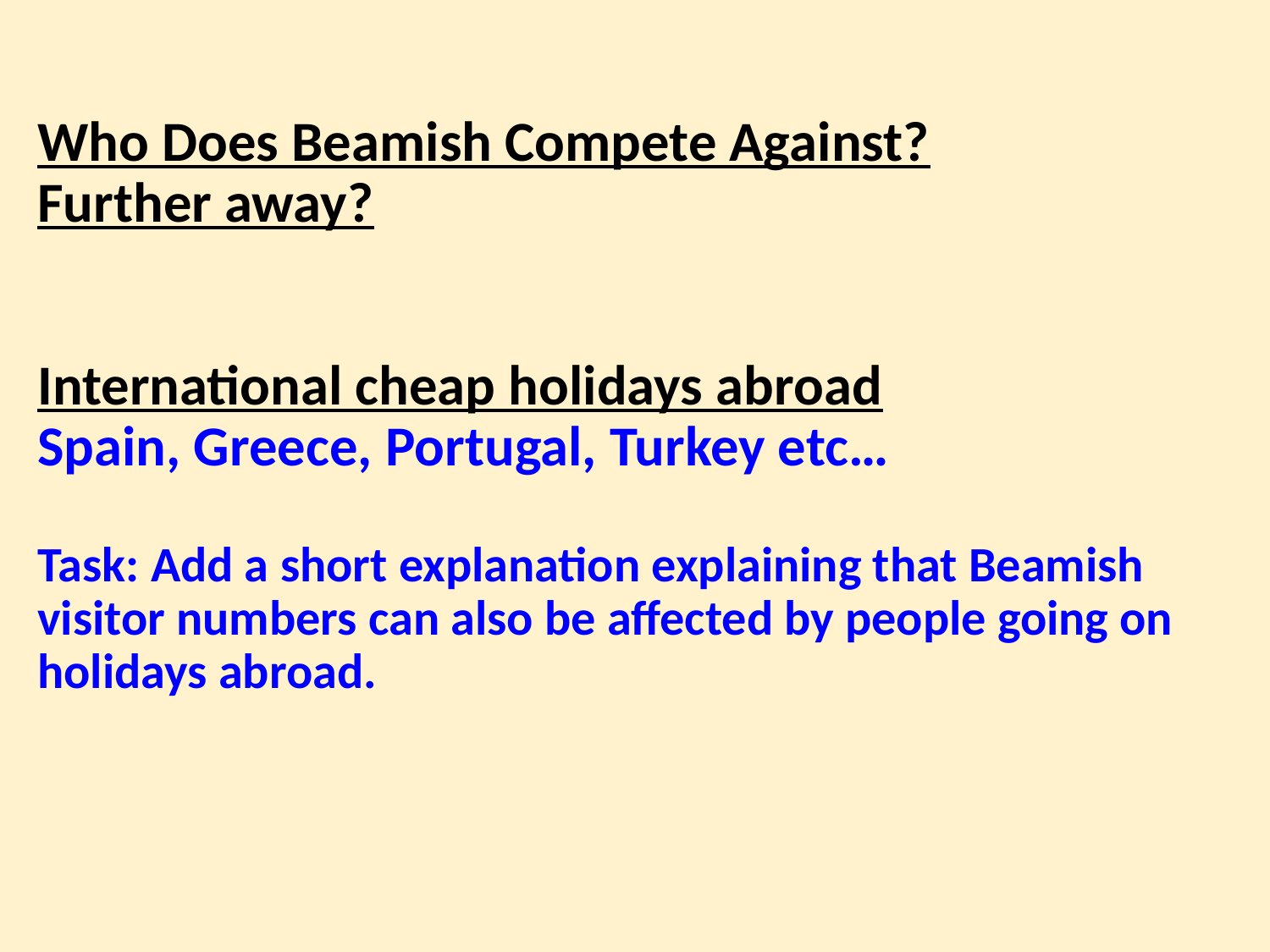

# Who Does Beamish Compete Against? Further away? International cheap holidays abroad Spain, Greece, Portugal, Turkey etc… Task: Add a short explanation explaining that Beamish visitor numbers can also be affected by people going on holidays abroad.